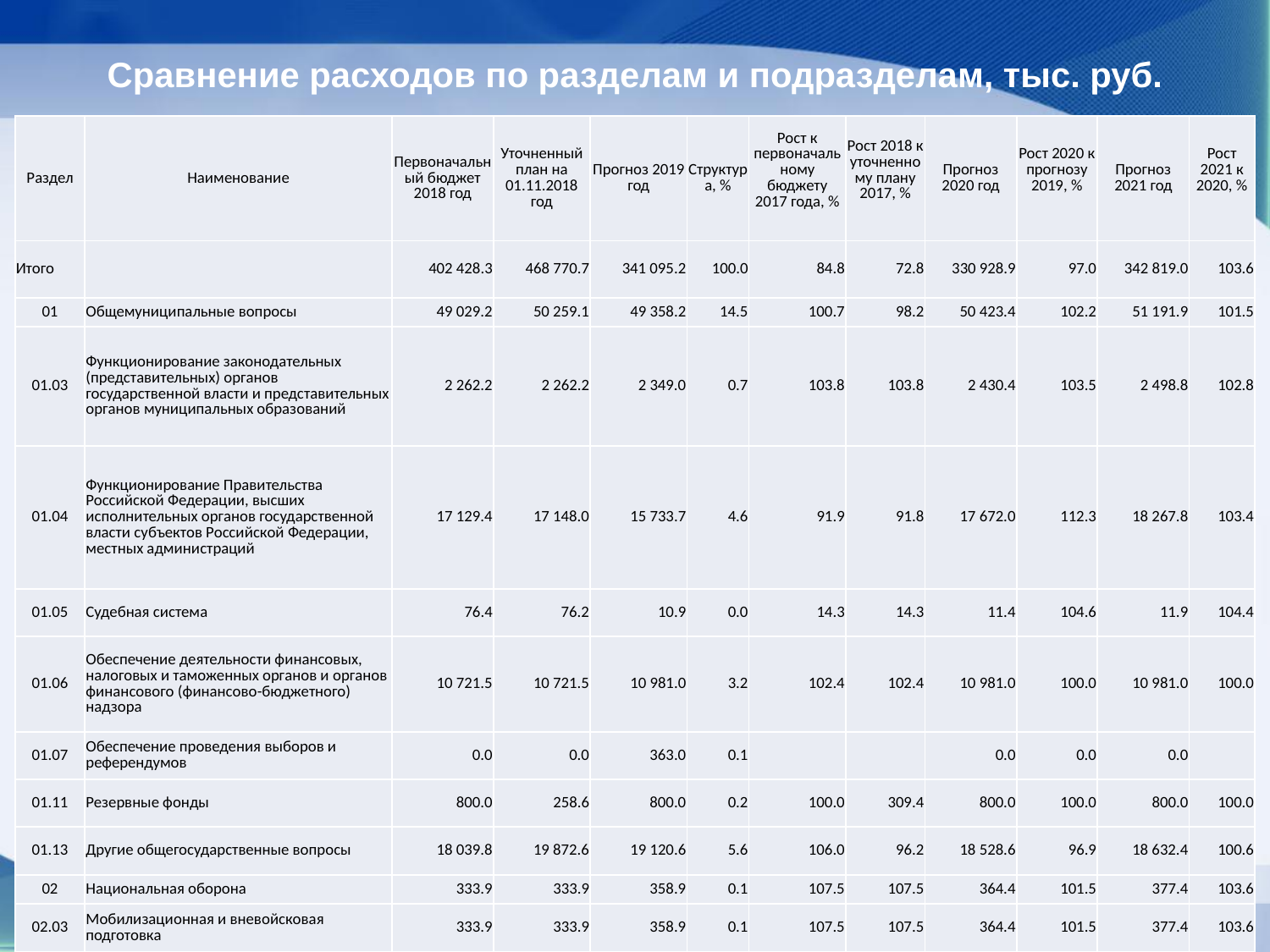

Сравнение расходов по разделам и подразделам, тыс. руб.
| Раздел | Наименование | Первоначальный бюджет 2018 год | Уточненный план на 01.11.2018 год | Прогноз 2019 год | Структура, % | Рост к первоначальному бюджету 2017 года, % | Рост 2018 к уточненному плану 2017, % | Прогноз 2020 год | Рост 2020 к прогнозу 2019, % | Прогноз 2021 год | Рост 2021 к 2020, % |
| --- | --- | --- | --- | --- | --- | --- | --- | --- | --- | --- | --- |
| Итого |  | 402 428.3 | 468 770.7 | 341 095.2 | 100.0 | 84.8 | 72.8 | 330 928.9 | 97.0 | 342 819.0 | 103.6 |
| 01 | Общемуниципальные вопросы | 49 029.2 | 50 259.1 | 49 358.2 | 14.5 | 100.7 | 98.2 | 50 423.4 | 102.2 | 51 191.9 | 101.5 |
| 01.03 | Функционирование законодательных (представительных) органов государственной власти и представительных органов муниципальных образований | 2 262.2 | 2 262.2 | 2 349.0 | 0.7 | 103.8 | 103.8 | 2 430.4 | 103.5 | 2 498.8 | 102.8 |
| 01.04 | Функционирование Правительства Российской Федерации, высших исполнительных органов государственной власти субъектов Российской Федерации, местных администраций | 17 129.4 | 17 148.0 | 15 733.7 | 4.6 | 91.9 | 91.8 | 17 672.0 | 112.3 | 18 267.8 | 103.4 |
| 01.05 | Судебная система | 76.4 | 76.2 | 10.9 | 0.0 | 14.3 | 14.3 | 11.4 | 104.6 | 11.9 | 104.4 |
| 01.06 | Обеспечение деятельности финансовых, налоговых и таможенных органов и органов финансового (финансово-бюджетного) надзора | 10 721.5 | 10 721.5 | 10 981.0 | 3.2 | 102.4 | 102.4 | 10 981.0 | 100.0 | 10 981.0 | 100.0 |
| 01.07 | Обеспечение проведения выборов и референдумов | 0.0 | 0.0 | 363.0 | 0.1 |  |  | 0.0 | 0.0 | 0.0 |  |
| 01.11 | Резервные фонды | 800.0 | 258.6 | 800.0 | 0.2 | 100.0 | 309.4 | 800.0 | 100.0 | 800.0 | 100.0 |
| 01.13 | Другие общегосударственные вопросы | 18 039.8 | 19 872.6 | 19 120.6 | 5.6 | 106.0 | 96.2 | 18 528.6 | 96.9 | 18 632.4 | 100.6 |
| 02 | Национальная оборона | 333.9 | 333.9 | 358.9 | 0.1 | 107.5 | 107.5 | 364.4 | 101.5 | 377.4 | 103.6 |
| 02.03 | Мобилизационная и вневойсковая подготовка | 333.9 | 333.9 | 358.9 | 0.1 | 107.5 | 107.5 | 364.4 | 101.5 | 377.4 | 103.6 |